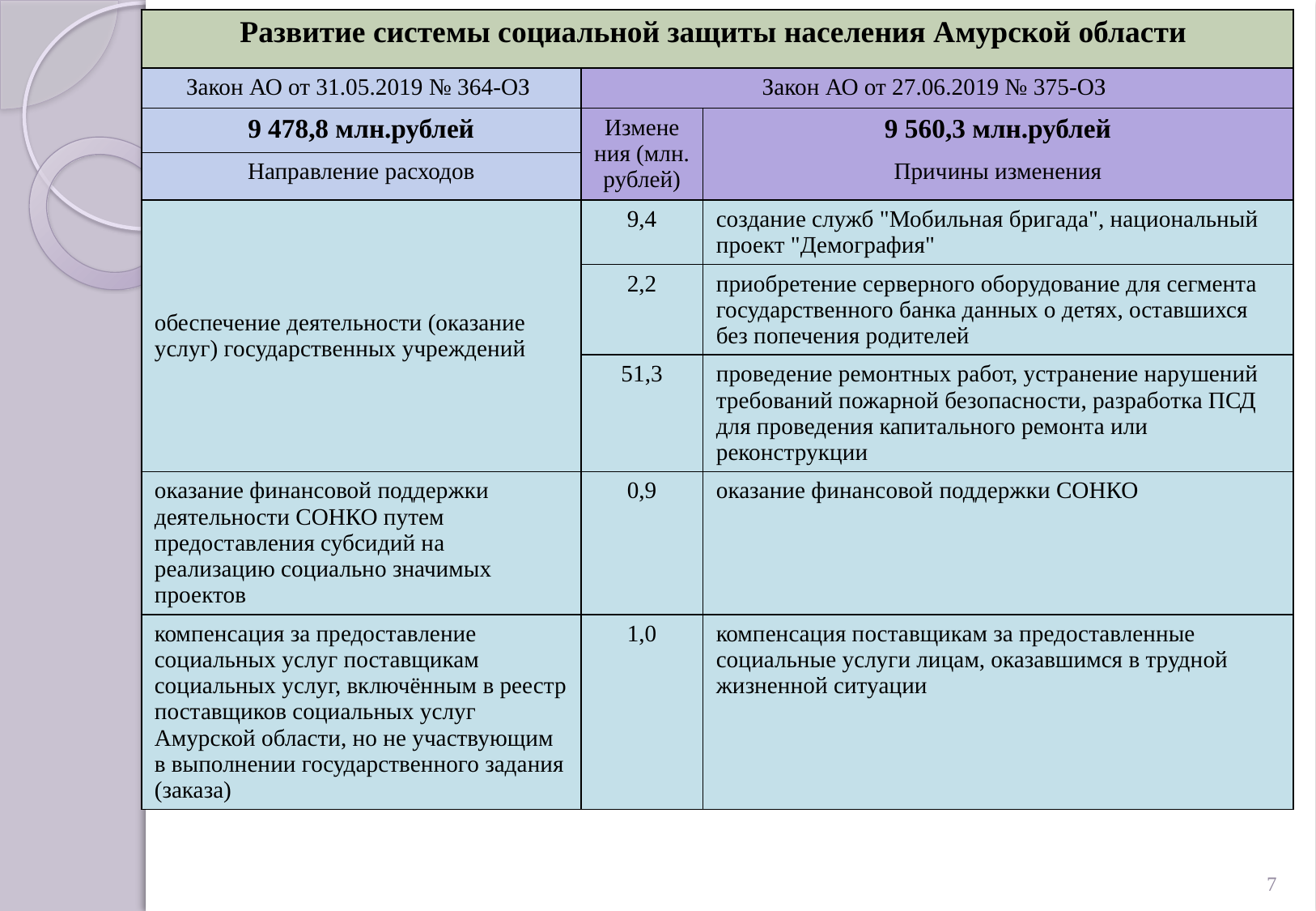

| Развитие системы социальной защиты населения Амурской области |  |  |
| --- | --- | --- |
| Закон АО от 31.05.2019 № 364-ОЗ | Закон АО от 27.06.2019 № 375-ОЗ |  |
| 9 478,8 млн.рублей | Измене ния (млн. рублей) | 9 560,3 млн.рублей |
|  |  | Причины изменения |
| Направление расходов |  |  |
| обеспечение деятельности (оказание услуг) государственных учреждений | 9,4 | создание служб "Мобильная бригада", национальный проект "Демография" |
|  | 2,2 | приобретение серверного оборудование для сегмента государственного банка данных о детях, оставшихся без попечения родителей |
|  | 51,3 | проведение ремонтных работ, устранение нарушений требований пожарной безопасности, разработка ПСД для проведения капитального ремонта или реконструкции |
| оказание финансовой поддержки деятельности СОНКО путем предоставления субсидий на реализацию социально значимых проектов | 0,9 | оказание финансовой поддержки СОНКО |
| компенсация за предоставление социальных услуг поставщикам социальных услуг, включённым в реестр поставщиков социальных услуг Амурской области, но не участвующим в выполнении государственного задания (заказа) | 1,0 | компенсация поставщикам за предоставленные социальные услуги лицам, оказавшимся в трудной жизненной ситуации |
7